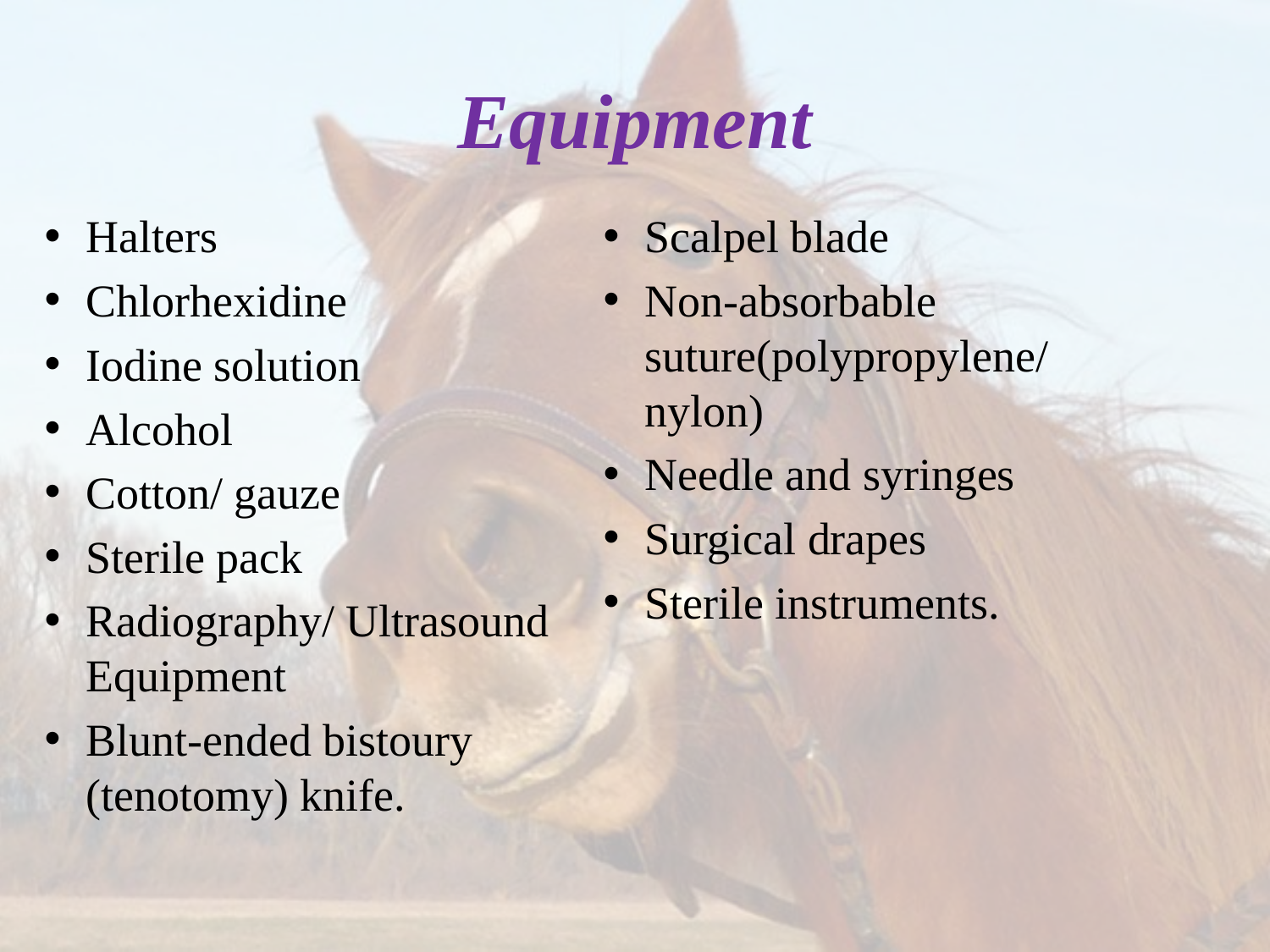

# Equipment
Halters
Chlorhexidine
Iodine solution
Alcohol
Cotton/ gauze
Sterile pack
Radiography/ Ultrasound Equipment
Blunt-ended bistoury (tenotomy) knife.
Scalpel blade
Non-absorbable suture(polypropylene/ nylon)
Needle and syringes
Surgical drapes
Sterile instruments.